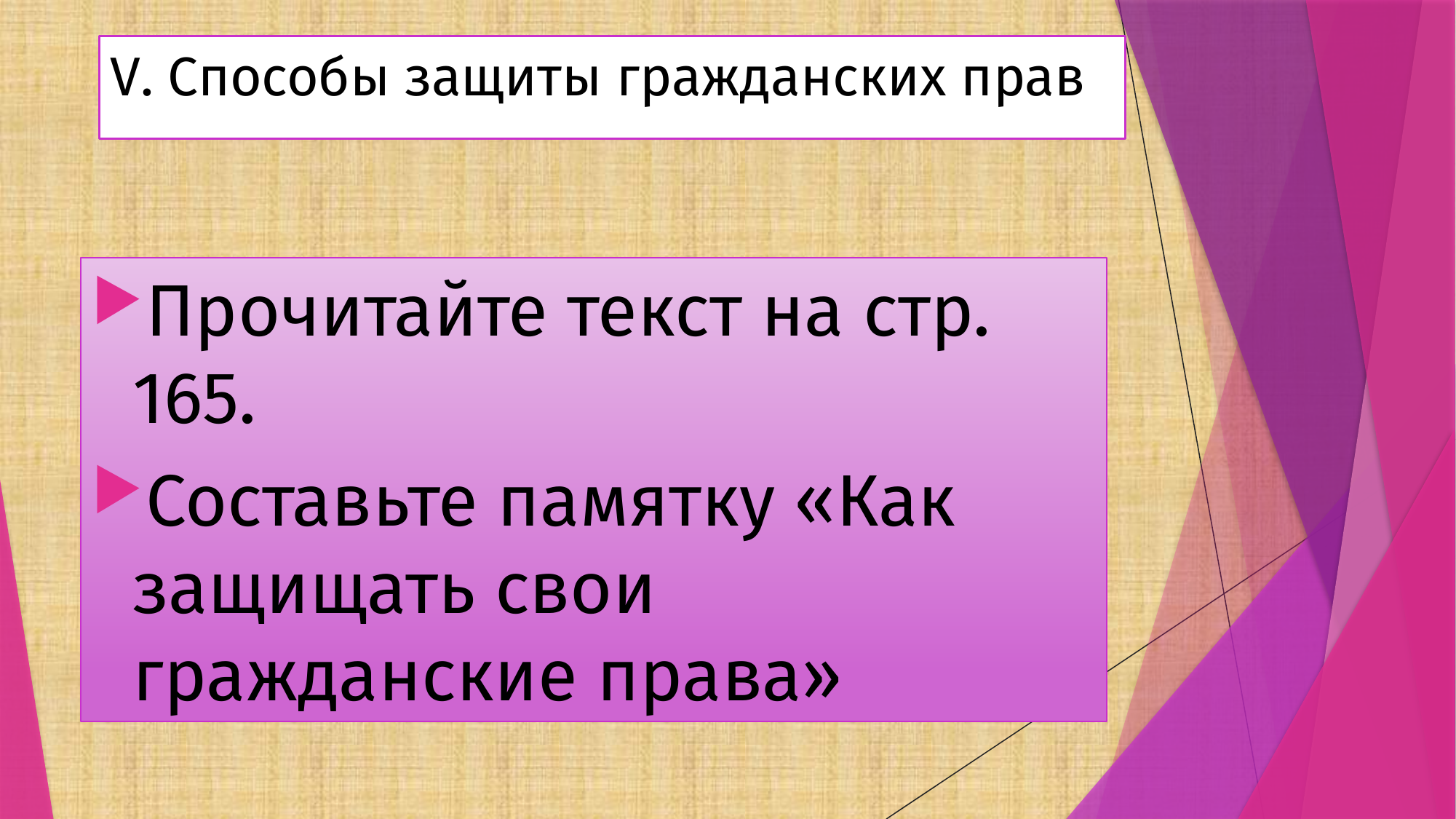

# V. Способы защиты гражданских прав
Прочитайте текст на стр. 165.
Составьте памятку «Как защищать свои гражданские права»